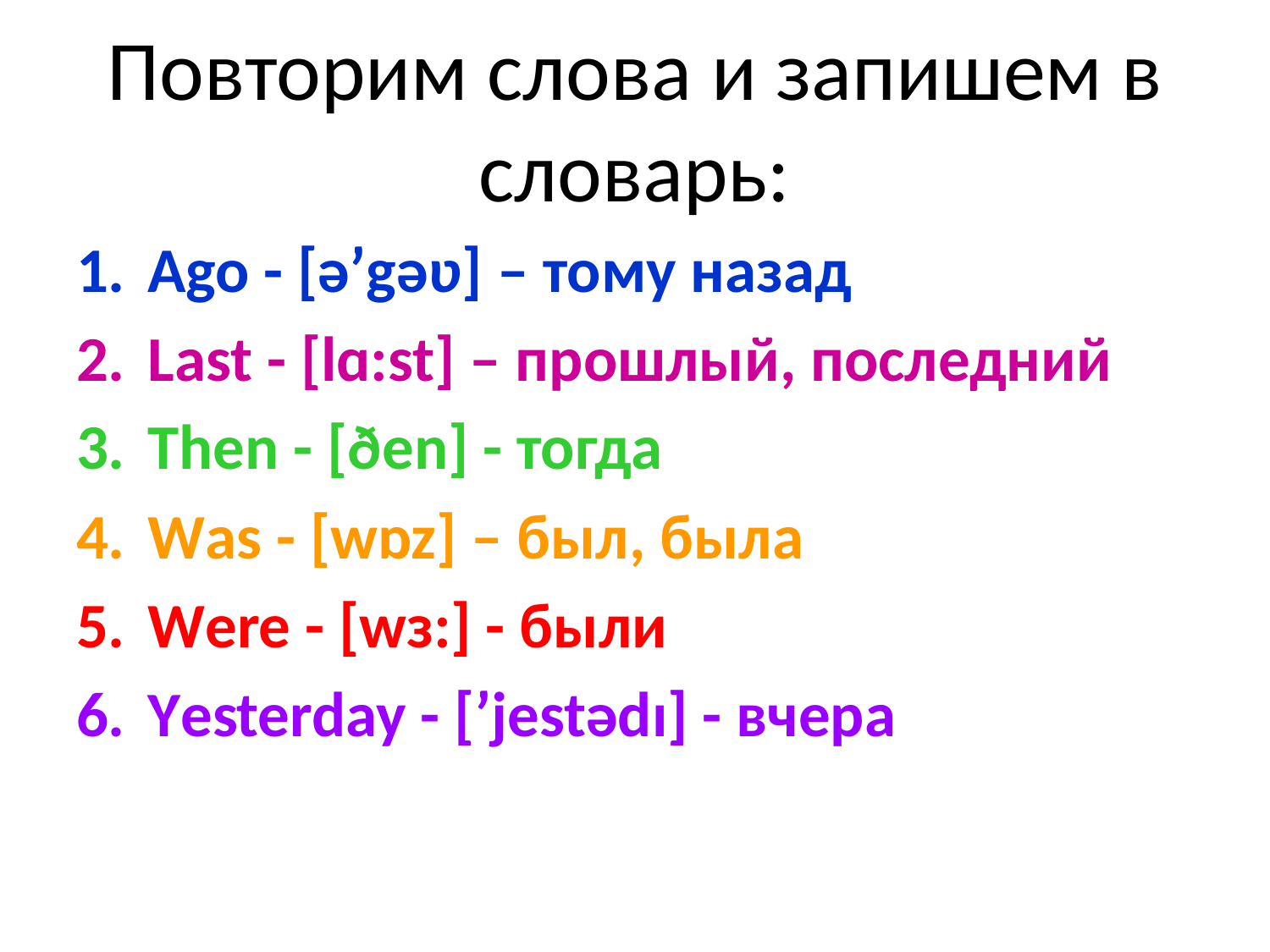

# Повторим слова и запишем в словарь:
Ago - [əʹgəʋ] – тому назад
Last - [lɑ:st] – прошлый, последний
Then - [ðen] - тогда
Was - [wɒz] – был, была
Were - [wɜ:] - были
Yesterday - [ʹjestədı] - вчера